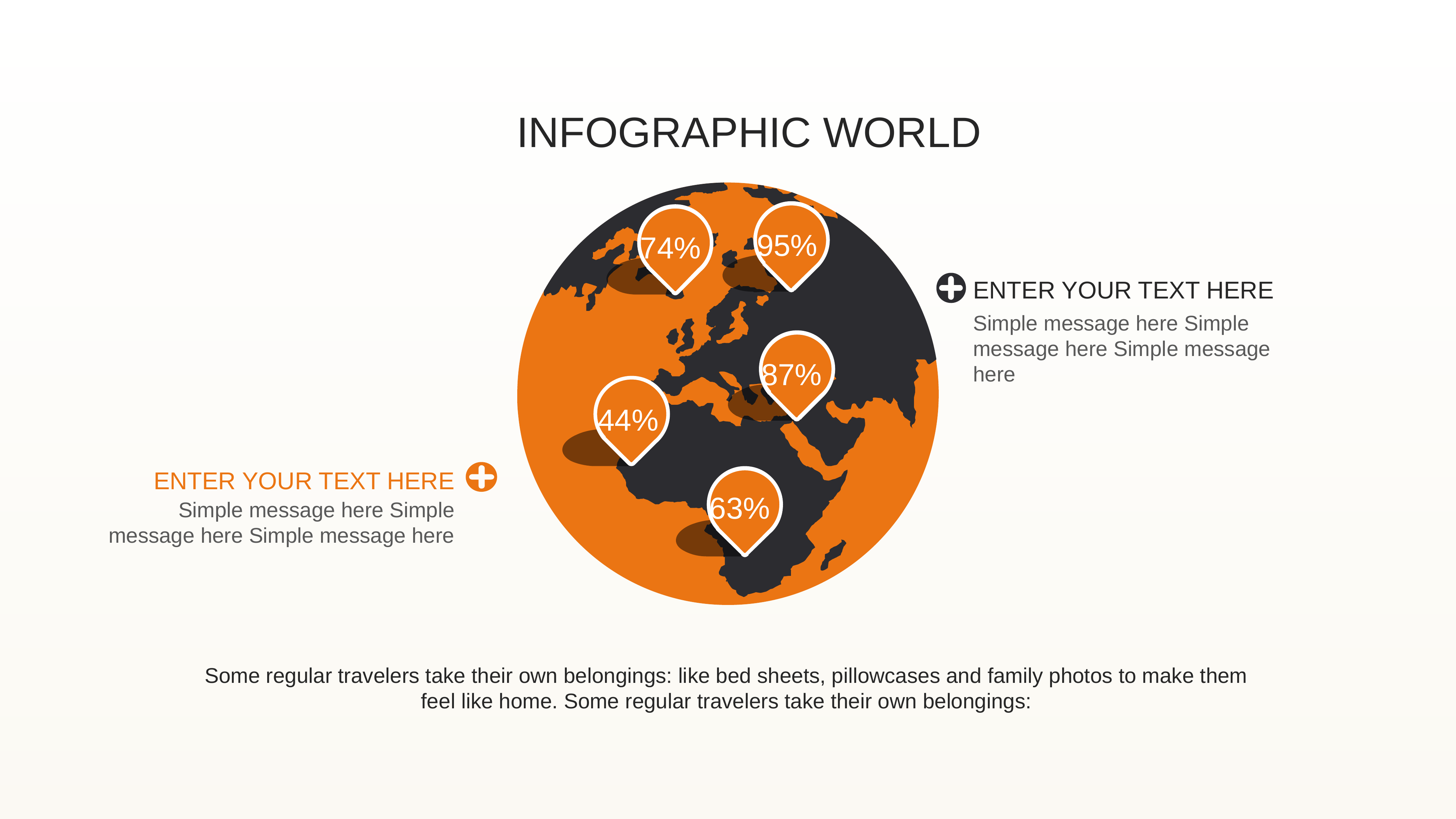

INFOGRAPHIC WORLD

95%

74%

ENTER YOUR TEXT HERE

Simple message here Simple message here Simple message here
ENTER YOUR TEXT HERE
Simple message here Simple message here Simple message here

87%

44%

63%

Some regular travelers take their own belongings: like bed sheets, pillowcases and family photos to make them feel like home. Some regular travelers take their own belongings: